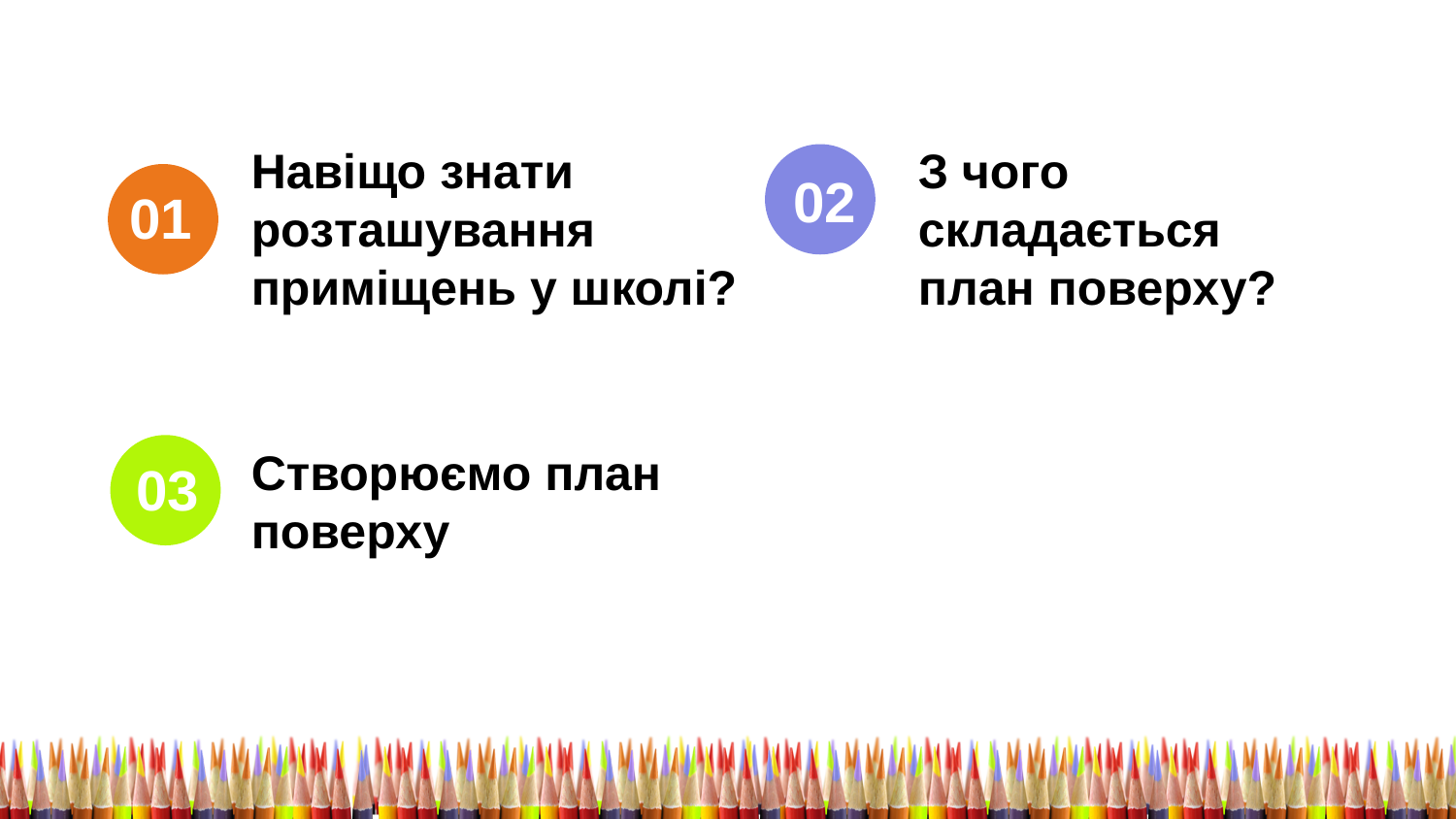

Навіщо знати
розташування
приміщень у школі?
З чого
складається
план поверху?

02
01
Створюємо план поверху

03